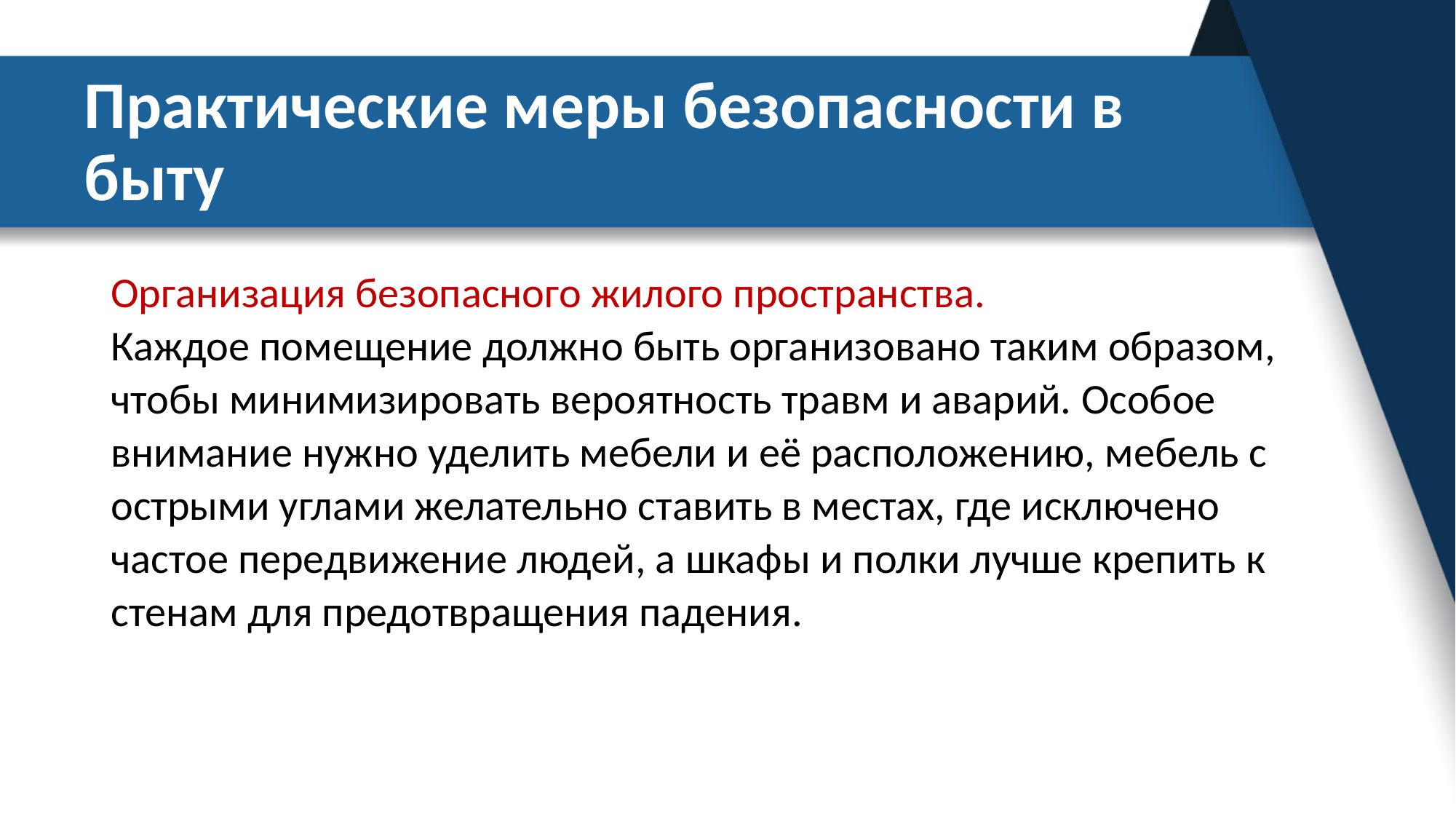

# Практические меры безопасности в быту
Организация безопасного жилого пространства.
Каждое помещение должно быть организовано таким образом, чтобы минимизировать вероятность травм и аварий. Особое внимание нужно уделить мебели и её расположению, мебель с острыми углами желательно ставить в местах, где исключено частое передвижение людей, а шкафы и полки лучше крепить к стенам для предотвращения падения.